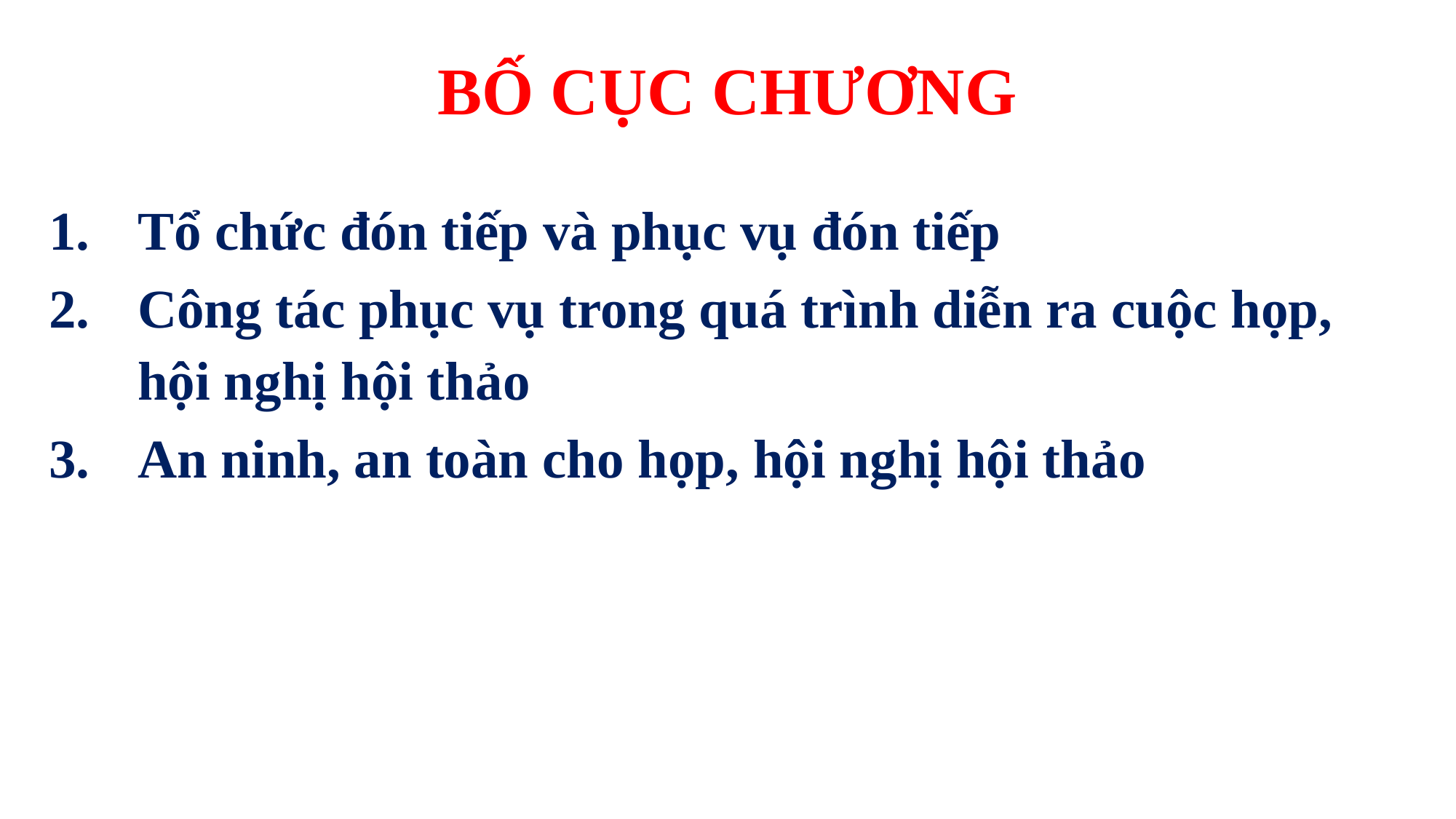

Tổ chức đón tiếp và phục vụ đón tiếp
Công tác phục vụ trong quá trình diễn ra cuộc họp, hội nghị hội thảo
An ninh, an toàn cho họp, hội nghị hội thảo